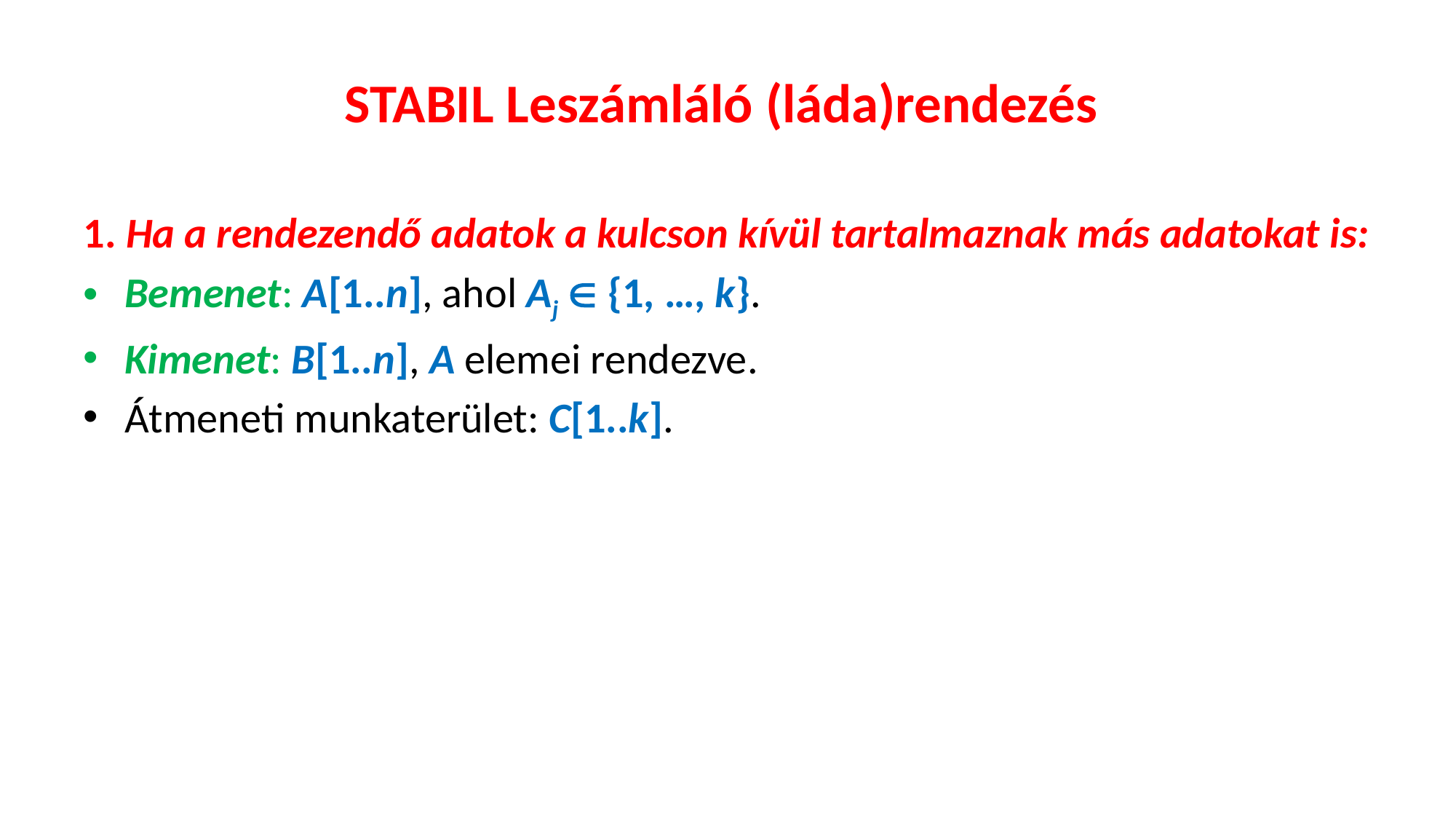

# STABIL Leszámláló (láda)rendezés
1. Ha a rendezendő adatok a kulcson kívül tartalmaznak más adatokat is:
Bemenet: A[1..n], ahol Aj ∈ {1, …, k}.
Kimenet: B[1..n], A elemei rendezve.
Átmeneti munkaterület: C[1..k].